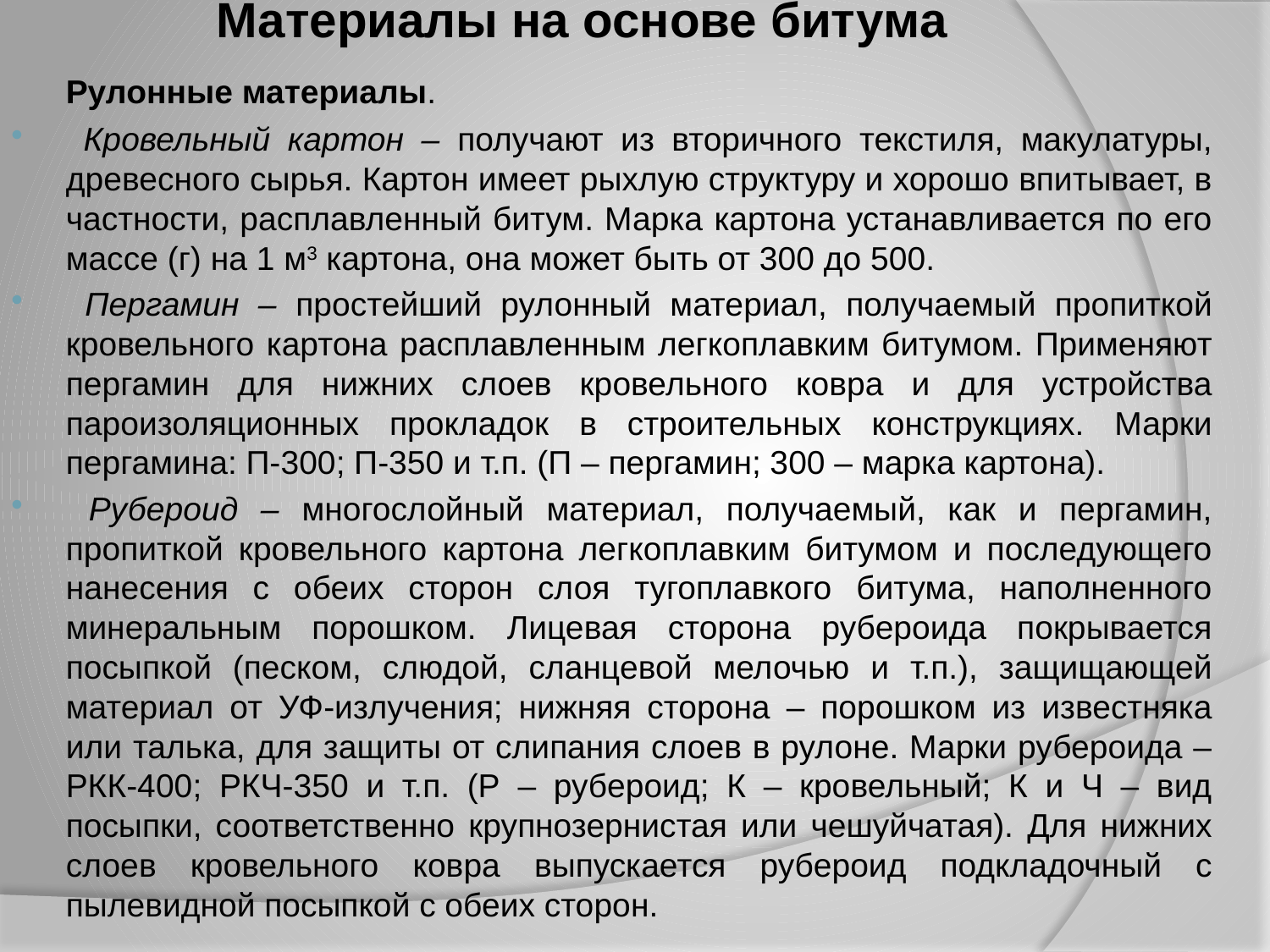

# Материалы на основе битума
	Рулонные материалы.
 Кровельный картон – получают из вторичного текстиля, макулатуры, древесного сырья. Картон имеет рыхлую структуру и хорошо впитывает, в частности, расплавленный битум. Марка картона устанавливается по его массе (г) на 1 м3 картона, она может быть от 300 до 500.
 Пергамин – простейший рулонный материал, получаемый пропиткой кровельного картона расплавленным легкоплавким битумом. Применяют пергамин для нижних слоев кровельного ковра и для устройства пароизоляционных прокладок в строительных конструкциях. Марки пергамина: П-300; П-350 и т.п. (П – пергамин; 300 – марка картона).
 Рубероид – многослойный материал, получаемый, как и пергамин, пропиткой кровельного картона легкоплавким битумом и последующего нанесения с обеих сторон слоя тугоплавкого битума, наполненного минеральным порошком. Лицевая сторона рубероида покрывается посыпкой (песком, слюдой, сланцевой мелочью и т.п.), защищающей материал от УФ-излучения; нижняя сторона – порошком из известняка или талька, для защиты от слипания слоев в рулоне. Марки рубероида – РКК-400; РКЧ-350 и т.п. (Р – рубероид; К – кровельный; К и Ч – вид посыпки, соответственно крупнозернистая или чешуйчатая). Для нижних слоев кровельного ковра выпускается рубероид подкладочный с пылевидной посыпкой с обеих сторон.